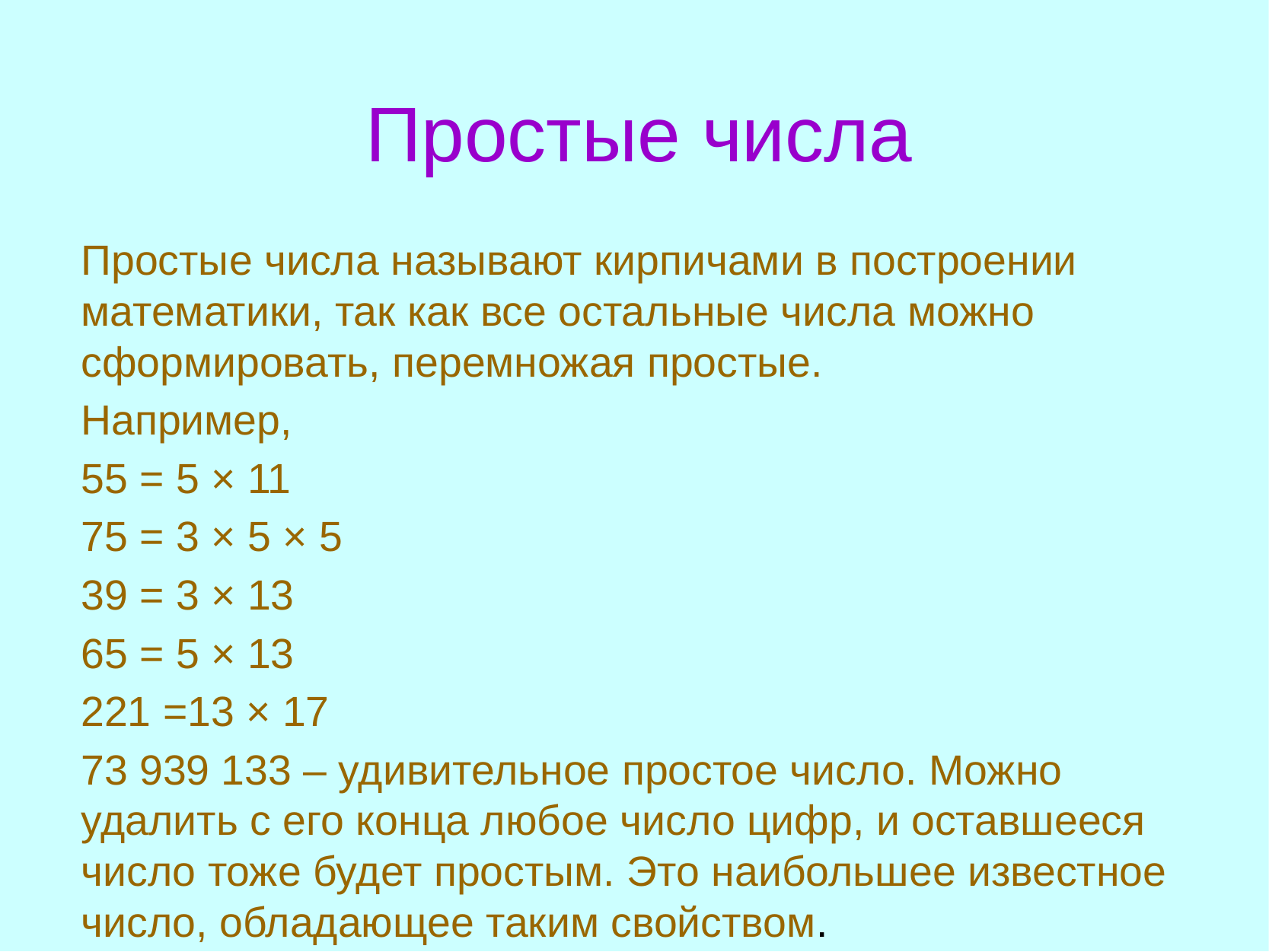

# Простые числа
Простые числа называют кирпичами в построении математики, так как все остальные числа можно сформировать, перемножая простые.
Например,
55 = 5 × 11
75 = 3 × 5 × 5
39 = 3 × 13
65 = 5 × 13
221 =13 × 17
73 939 133 – удивительное простое число. Можно удалить с его конца любое число цифр, и оставшееся число тоже будет простым. Это наибольшее известное число, обладающее таким свойством.